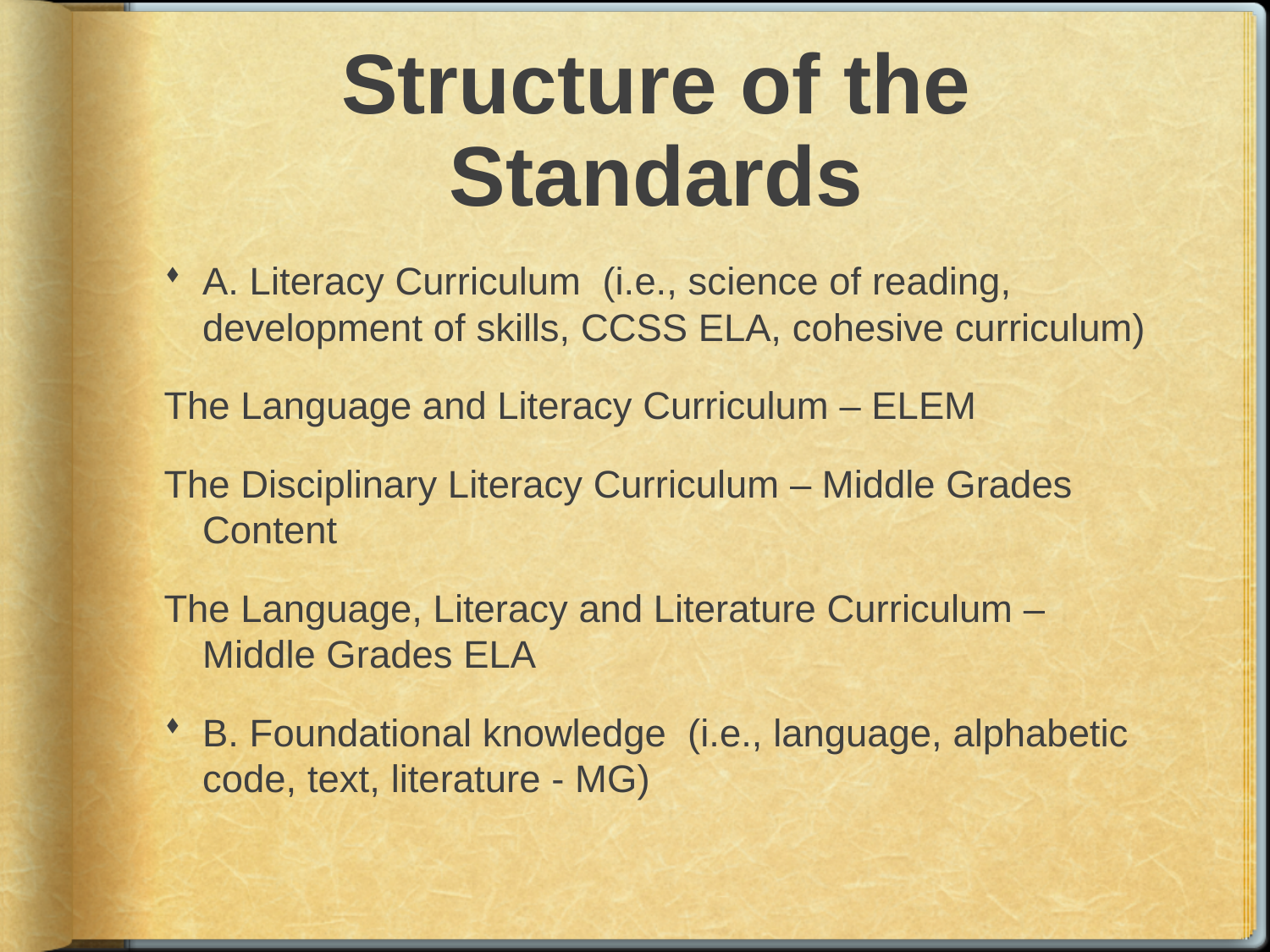

# Structure of the Standards
A. Literacy Curriculum  (i.e., science of reading, development of skills, CCSS ELA, cohesive curriculum)
The Language and Literacy Curriculum – ELEM
The Disciplinary Literacy Curriculum – Middle Grades Content
The Language, Literacy and Literature Curriculum – Middle Grades ELA
B. Foundational knowledge  (i.e., language, alphabetic code, text, literature - MG)